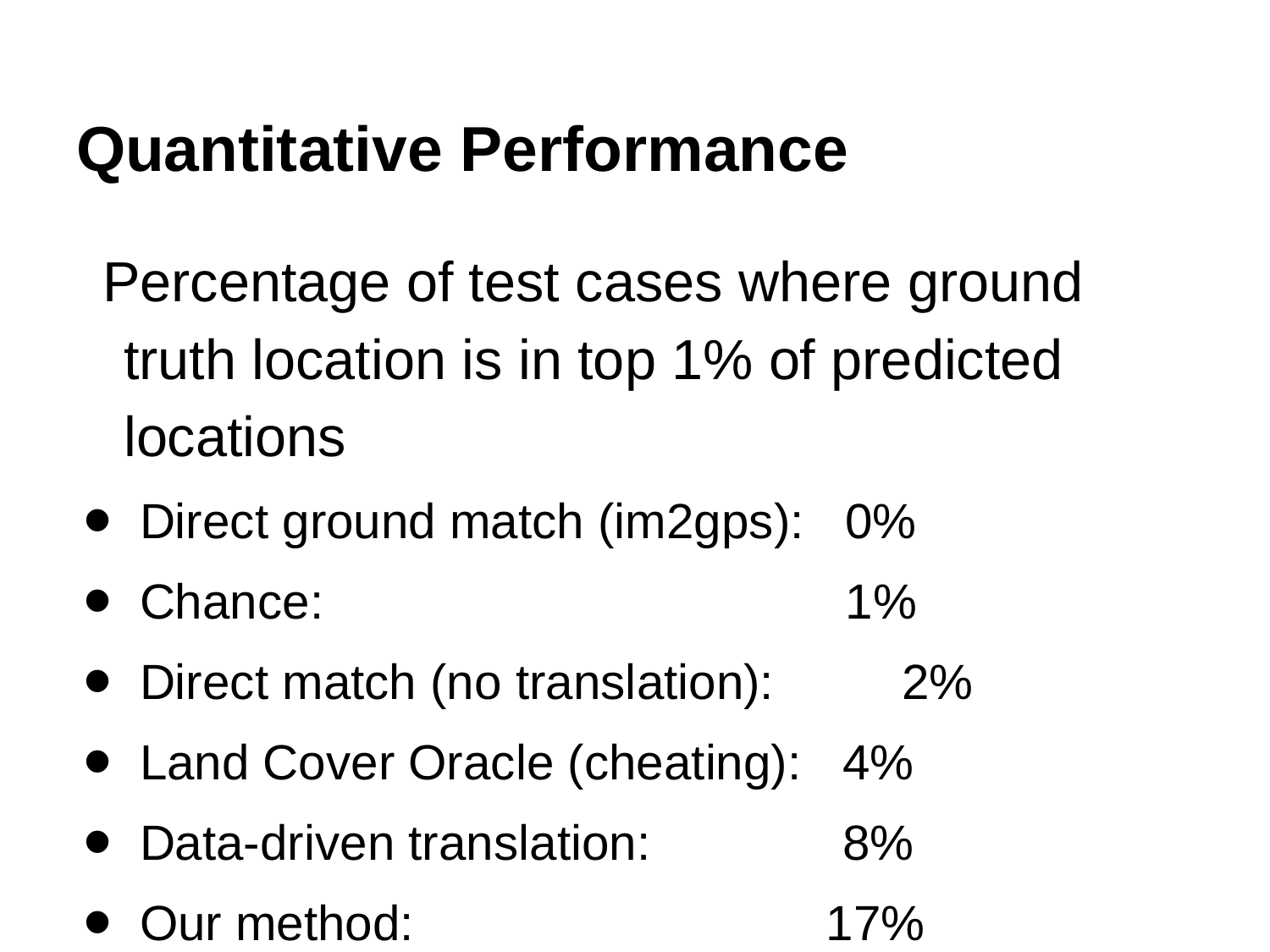

# Quantitative Performance
Percentage of test cases where ground truth location is in top 1% of predicted locations
Direct ground match (im2gps):   0%
Chance:                                      1%
Direct match (no translation):  	2%
Land Cover Oracle (cheating):   4%
Data-driven translation:              8%
Our method:                              17%